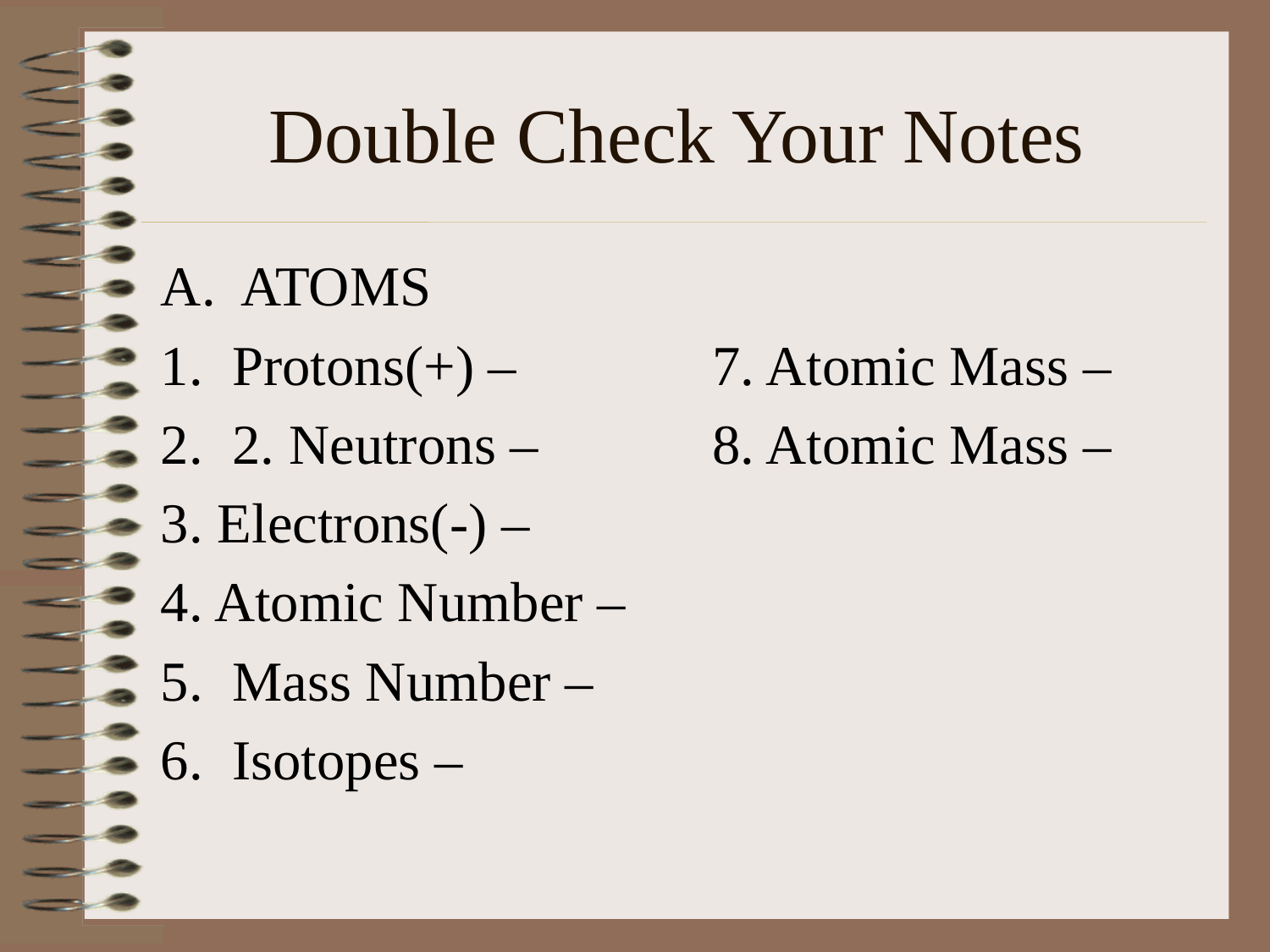

# Double Check Your Notes
A.  ATOMS
Protons(+) –  	       7. Atomic Mass –
2. Neutrons –  	       8. Atomic Mass –
3. Electrons(-) –
4. Atomic Number –
Mass Number –
Isotopes –